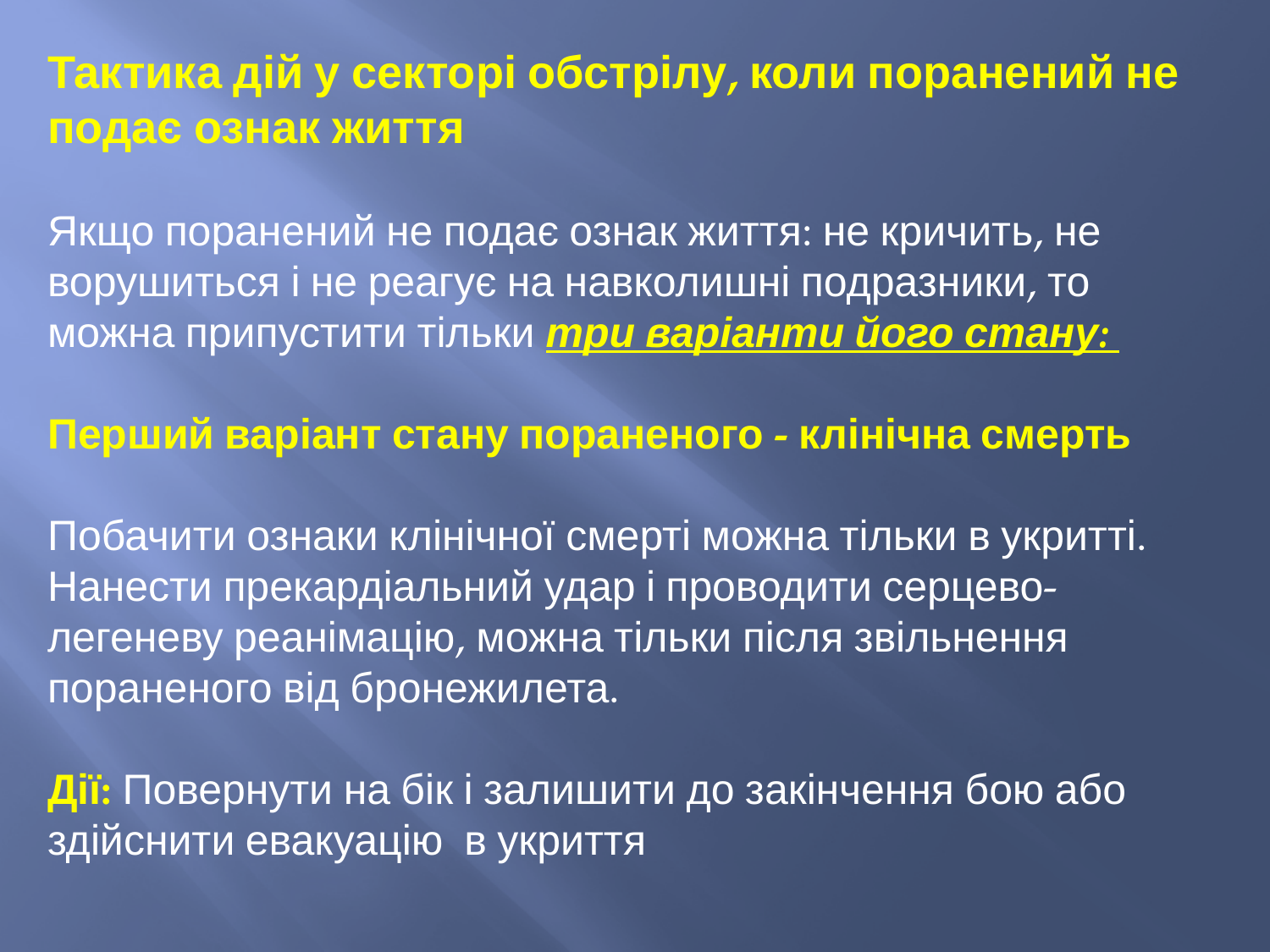

Тактика дій у секторі обстрілу, коли поранений не подає ознак життя
Якщо поранений не подає ознак життя: не кричить, не ворушиться і не реагує на навколишні подразники, то можна припустити тільки три варіанти його стану:

Перший варіант стану пораненого - клінічна смерть
Побачити ознаки клінічної смерті можна тільки в укритті. Нанести прекардіальний удар і проводити серцево-легеневу реанімацію, можна тільки після звільнення пораненого від бронежилета.
Дії: Повернути на бік і залишити до закінчення бою або здійснити евакуацію  в укриття